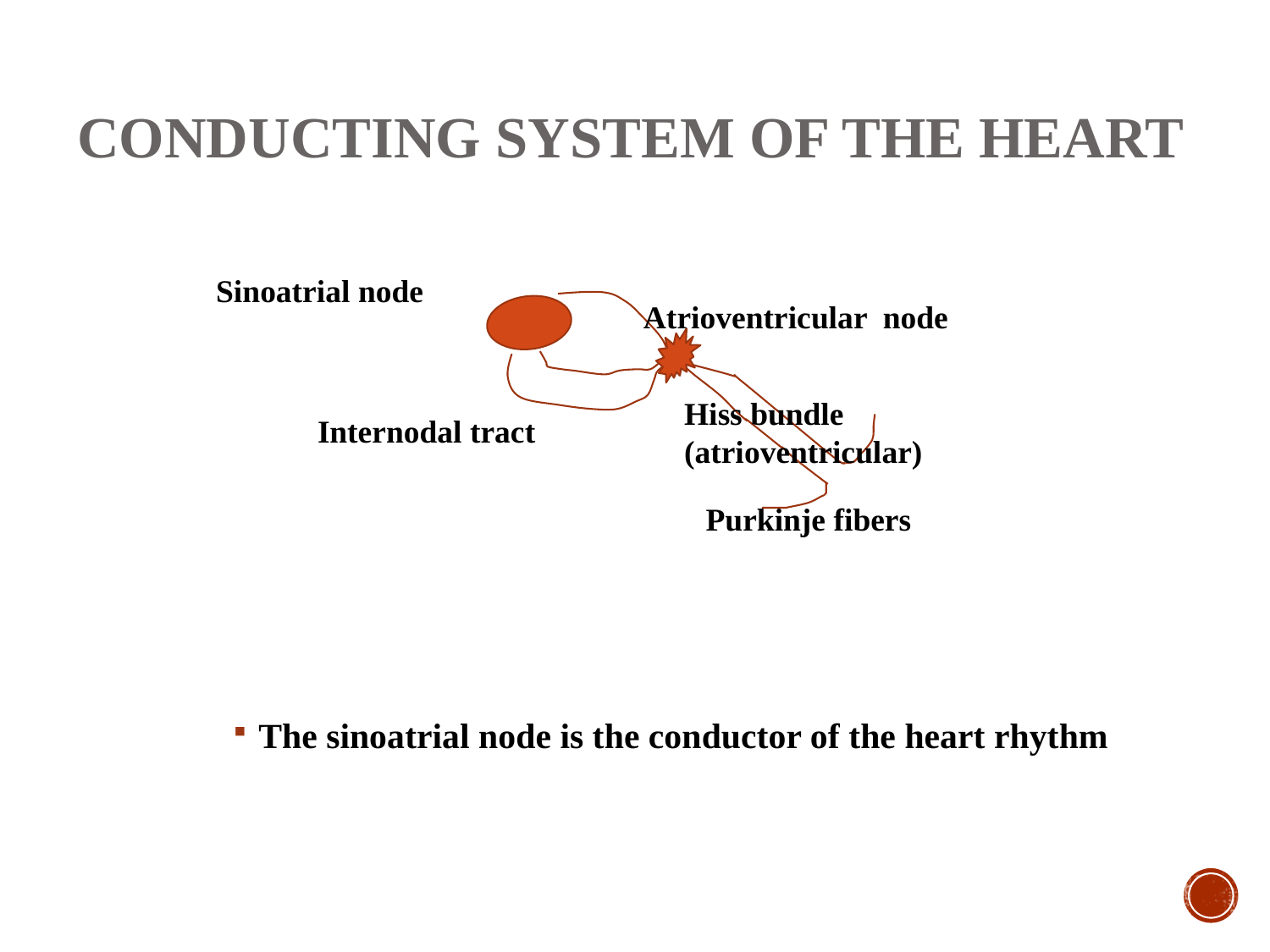

# CONDUCTING SYSTEM OF THE HEART
Sinoatrial node
Atrioventricular  node

Hiss bundle (atrioventricular)
Internodal tract

Purkinje fibers
The sinoatrial node is the conductor of the heart rhythm